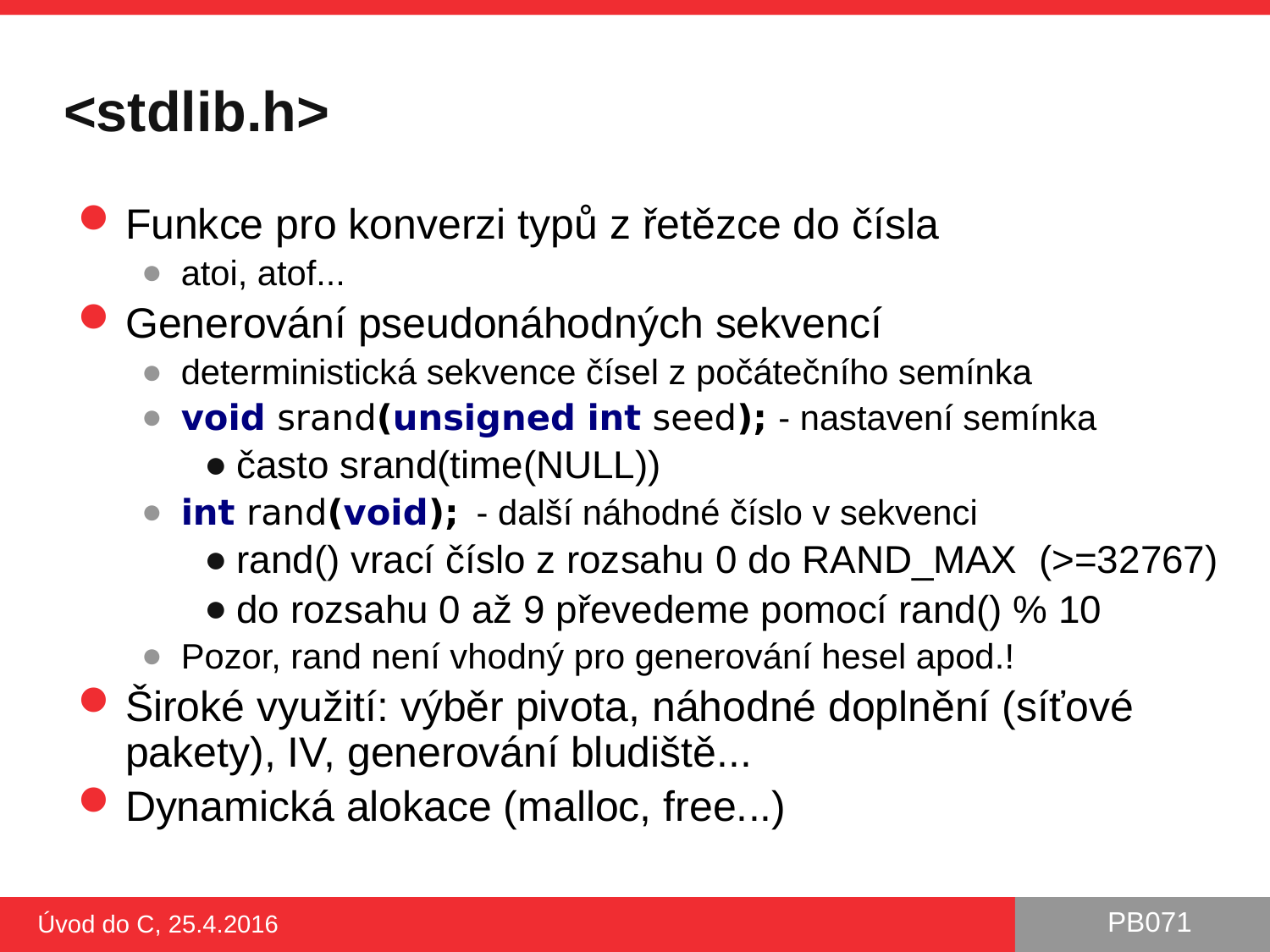

# <stdlib.h>
Funkce pro konverzi typů z řetězce do čísla
atoi, atof...
Generování pseudonáhodných sekvencí
deterministická sekvence čísel z počátečního semínka
void srand(unsigned int seed); - nastavení semínka
často srand(time(NULL))
int rand(void);  - další náhodné číslo v sekvenci
rand() vrací číslo z rozsahu 0 do RAND_MAX  (>=32767)
do rozsahu 0 až 9 převedeme pomocí rand() % 10
Pozor, rand není vhodný pro generování hesel apod.!
Široké využití: výběr pivota, náhodné doplnění (síťové pakety), IV, generování bludiště...
Dynamická alokace (malloc, free...)
Úvod do C, 25.4.2016